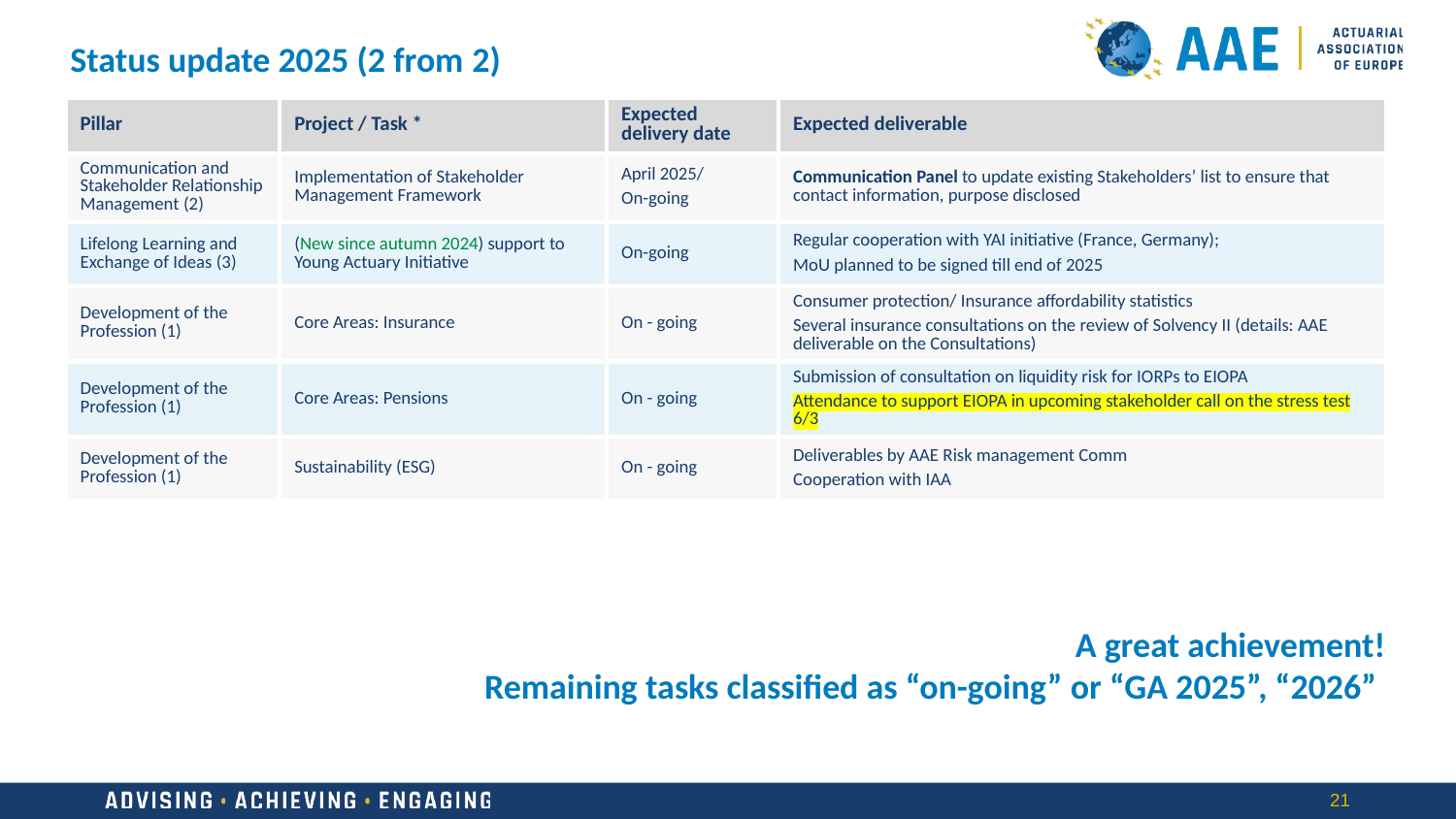

Status update 2025 (2 from 2)
| Pillar | Project / Task \* | Expected delivery date | Expected deliverable |
| --- | --- | --- | --- |
| Communication and Stakeholder Relationship Management (2) | Implementation of Stakeholder Management Framework | April 2025/ On-going | Communication Panel to update existing Stakeholders’ list to ensure that contact information, purpose disclosed |
| Lifelong Learning and Exchange of Ideas (3) | (New since autumn 2024) support to Young Actuary Initiative | On-going | Regular cooperation with YAI initiative (France, Germany); MoU planned to be signed till end of 2025 |
| Development of the Profession (1) | Core Areas: Insurance | On - going | Consumer protection/ Insurance affordability statistics Several insurance consultations on the review of Solvency II (details: AAE deliverable on the Consultations) |
| Development of the Profession (1) | Core Areas: Pensions | On - going | Submission of consultation on liquidity risk for IORPs to EIOPA Attendance to support EIOPA in upcoming stakeholder call on the stress test 6/3 |
| Development of the Profession (1) | Sustainability (ESG) | On - going | Deliverables by AAE Risk management Comm Cooperation with IAA |

Board
Committee Chairs
Comm. Panel
Stephanos
Secretariat
Siegbert
EduC/ CPD AI WG
EduC
ProfC/ AI-DS WG
ProfC
RMC/ SCrR WG
RMC
Pensions Com./ IORPII TF
Pensions Com.
Insurance Com.
Insurance/ SII WG
A great achievement!
Remaining tasks classified as “on-going” or “GA 2025”, “2026”
21